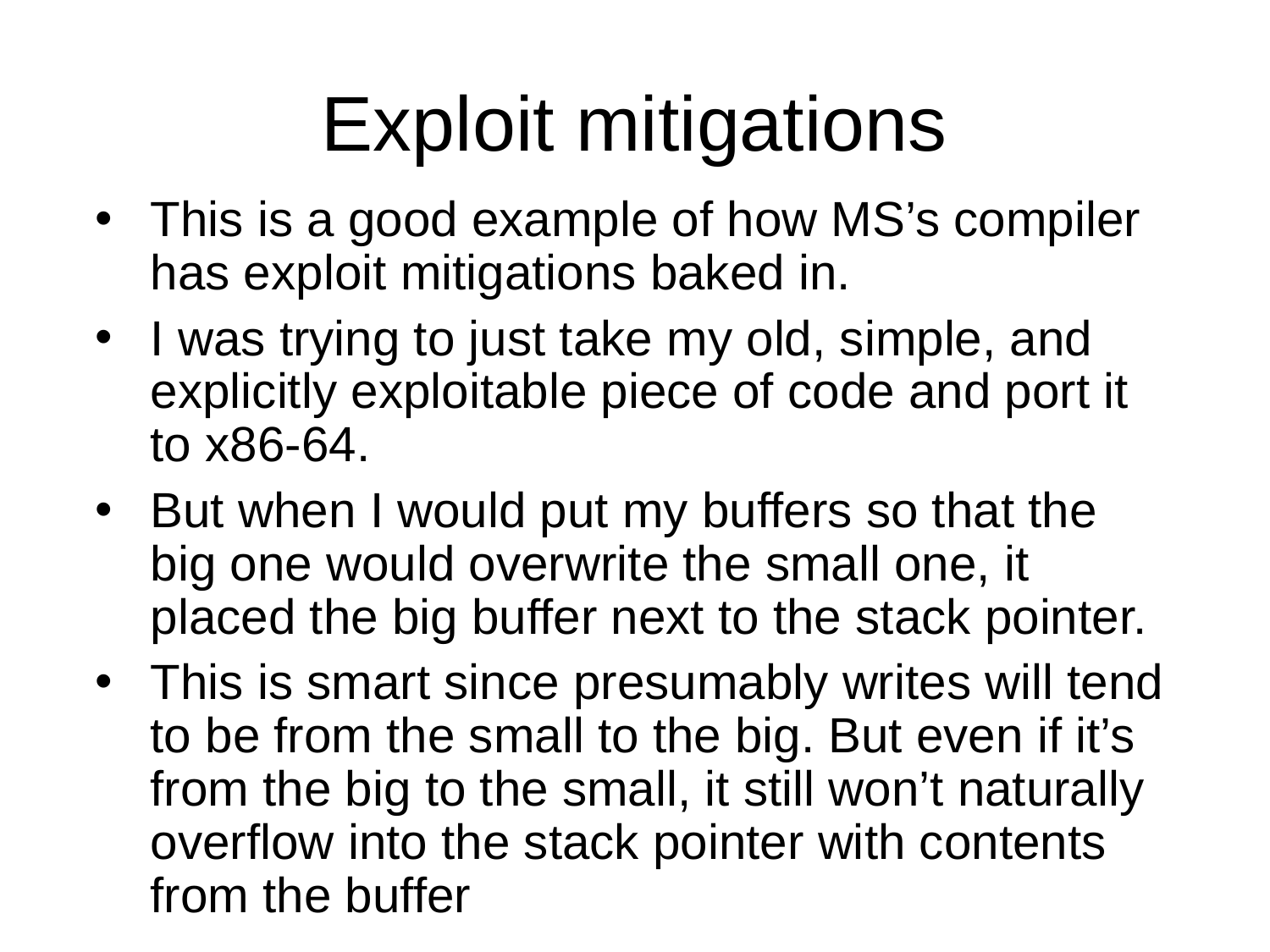

Exploit mitigations
This is a good example of how MS’s compiler has exploit mitigations baked in.
I was trying to just take my old, simple, and explicitly exploitable piece of code and port it to x86-64.
But when I would put my buffers so that the big one would overwrite the small one, it placed the big buffer next to the stack pointer.
This is smart since presumably writes will tend to be from the small to the big. But even if it’s from the big to the small, it still won’t naturally overflow into the stack pointer with contents from the buffer